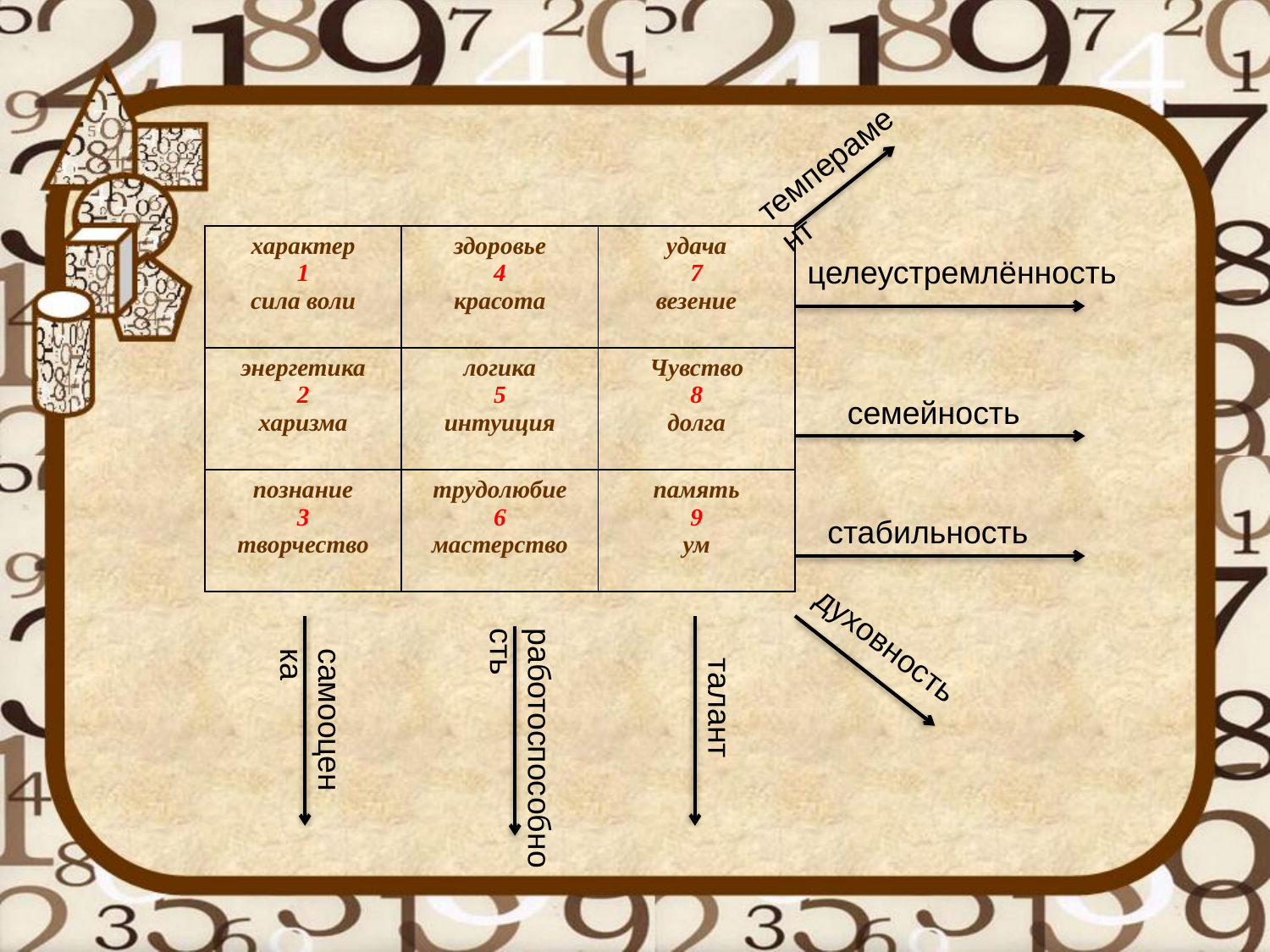

темперамент
| характер 1 сила воли | здоровье 4 красота | удача 7 везение |
| --- | --- | --- |
| энергетика 2 харизма | логика 5 интуиция | Чувство 8 долга |
| познание 3 творчество | трудолюбие 6 мастерство | память 9 ум |
целеустремлённость
семейность
стабильность
духовность
талант
самооценка
работоспособность